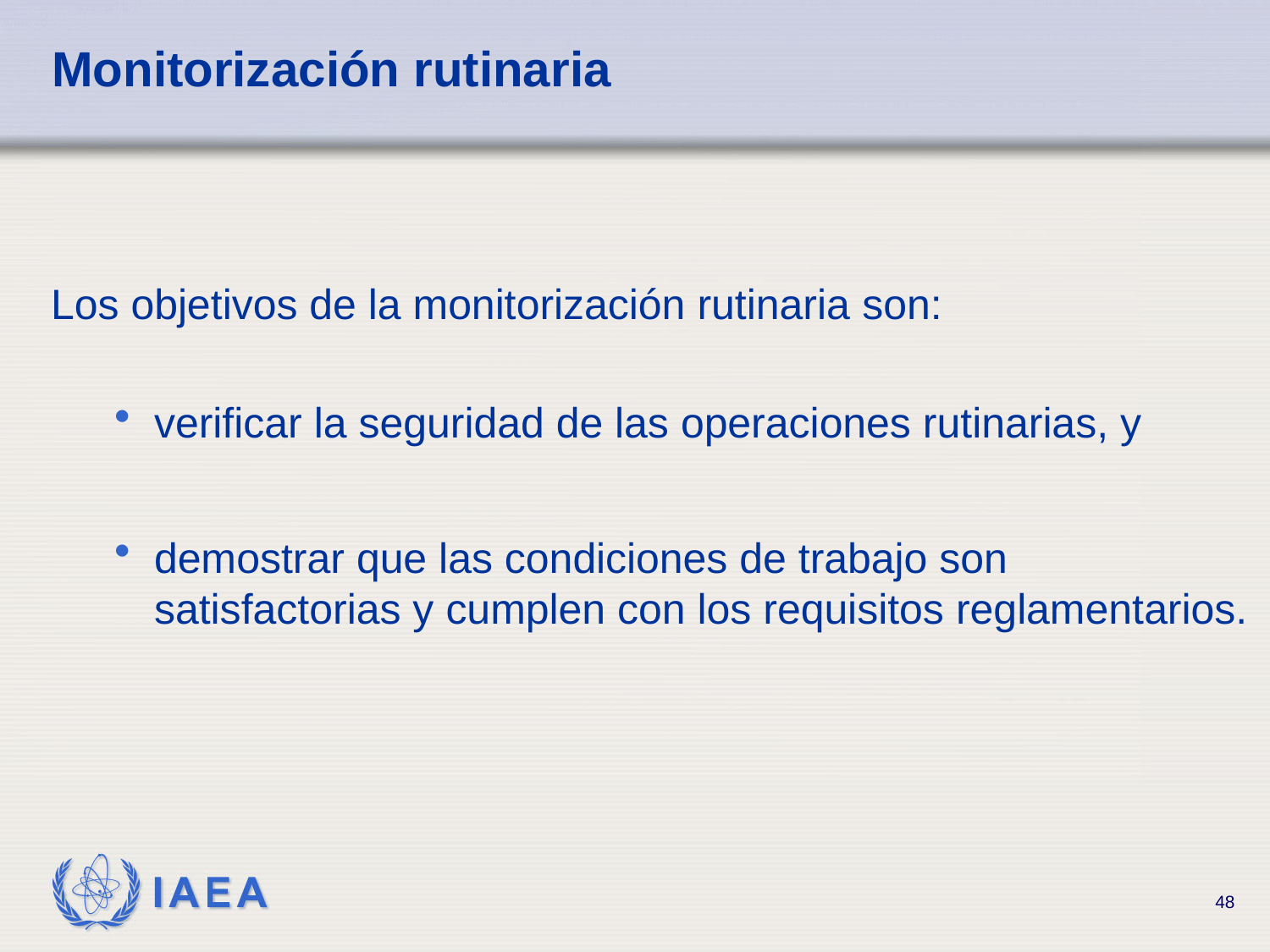

# Monitorización rutinaria

Los objetivos de la monitorización rutinaria son:

verificar la seguridad de las operaciones rutinarias, y

demostrar que las condiciones de trabajo son satisfactorias y cumplen con los requisitos reglamentarios.
48